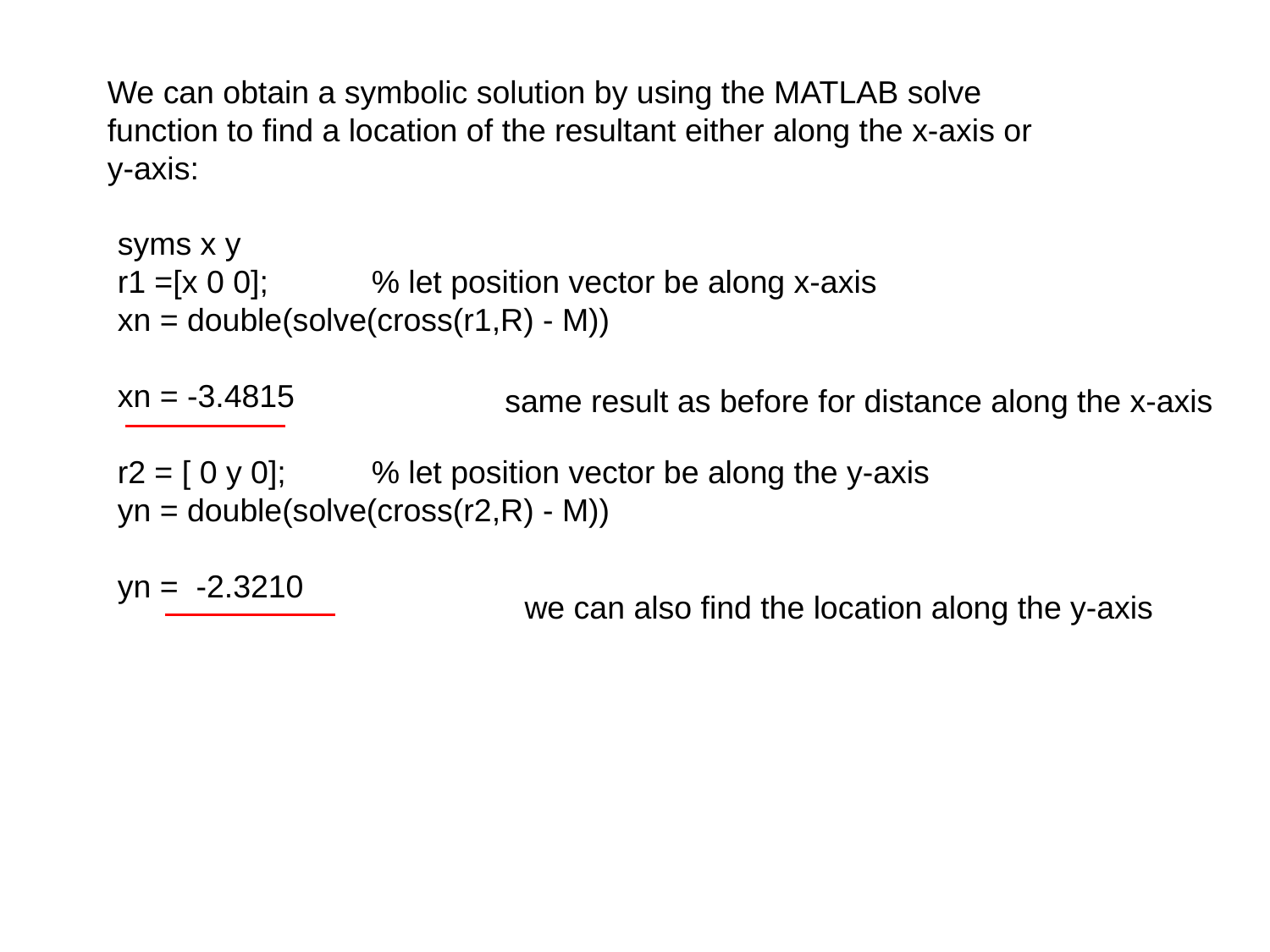

We can obtain a symbolic solution by using the MATLAB solve function to find a location of the resultant either along the x-axis or y-axis:
syms x y
r1 =[x 0 0];	% let position vector be along x-axis
xn = double(solve(cross(r1,R) - M))

xn = -3.4815

r2 = [ 0 y 0];	% let position vector be along the y-axis
yn = double(solve(cross(r2,R) - M))

yn =  -2.3210
same result as before for distance along the x-axis
we can also find the location along the y-axis